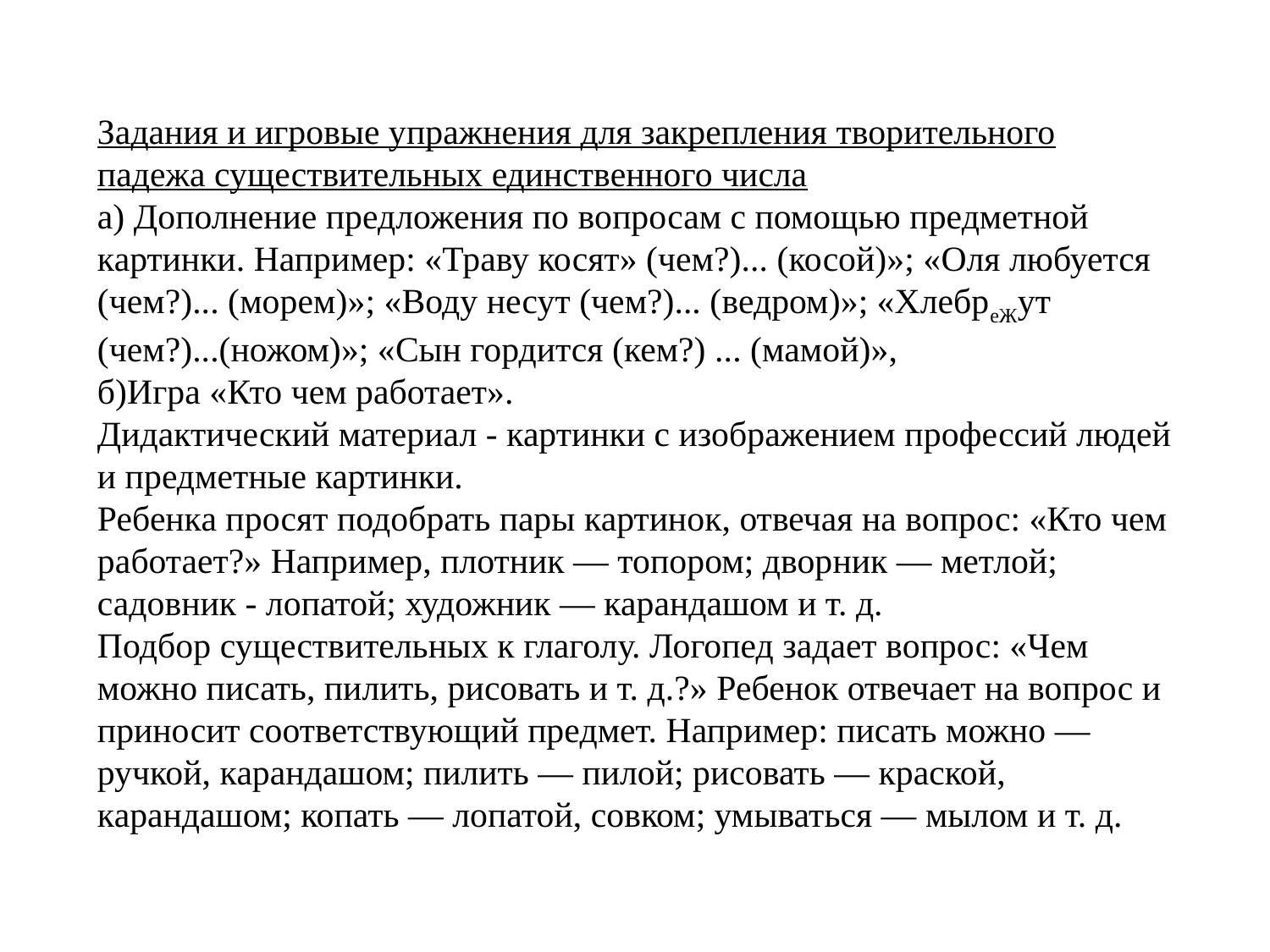

Задания и игровые упражнения для закрепления творительного падежа существительных единственного числа
а) Дополнение предложения по вопросам с помощью предметной картинки. Например: «Траву косят» (чем?)... (косой)»; «Оля любуется (чем?)... (морем)»; «Воду несут (чем?)... (ведром)»; «ХлебреЖут (чем?)...(ножом)»; «Сын гордится (кем?) ... (мамой)»,
б)Игра «Кто чем работает».
Дидактический материал - картинки с изображением профессий людей и предметные картинки.
Ребенка просят подобрать пары картинок, отвечая на вопрос: «Кто чем работает?» Например, плотник — топором; дворник — метлой; садовник - лопатой; художник — карандашом и т. д.
Подбор существительных к глаголу. Логопед задает вопрос: «Чем можно писать, пилить, рисовать и т. д.?» Ребенок отвечает на вопрос и приносит соответствующий предмет. Например: писать можно — ручкой, карандашом; пилить — пилой; рисовать — краской, карандашом; копать — лопатой, совком; умываться — мылом и т. д.